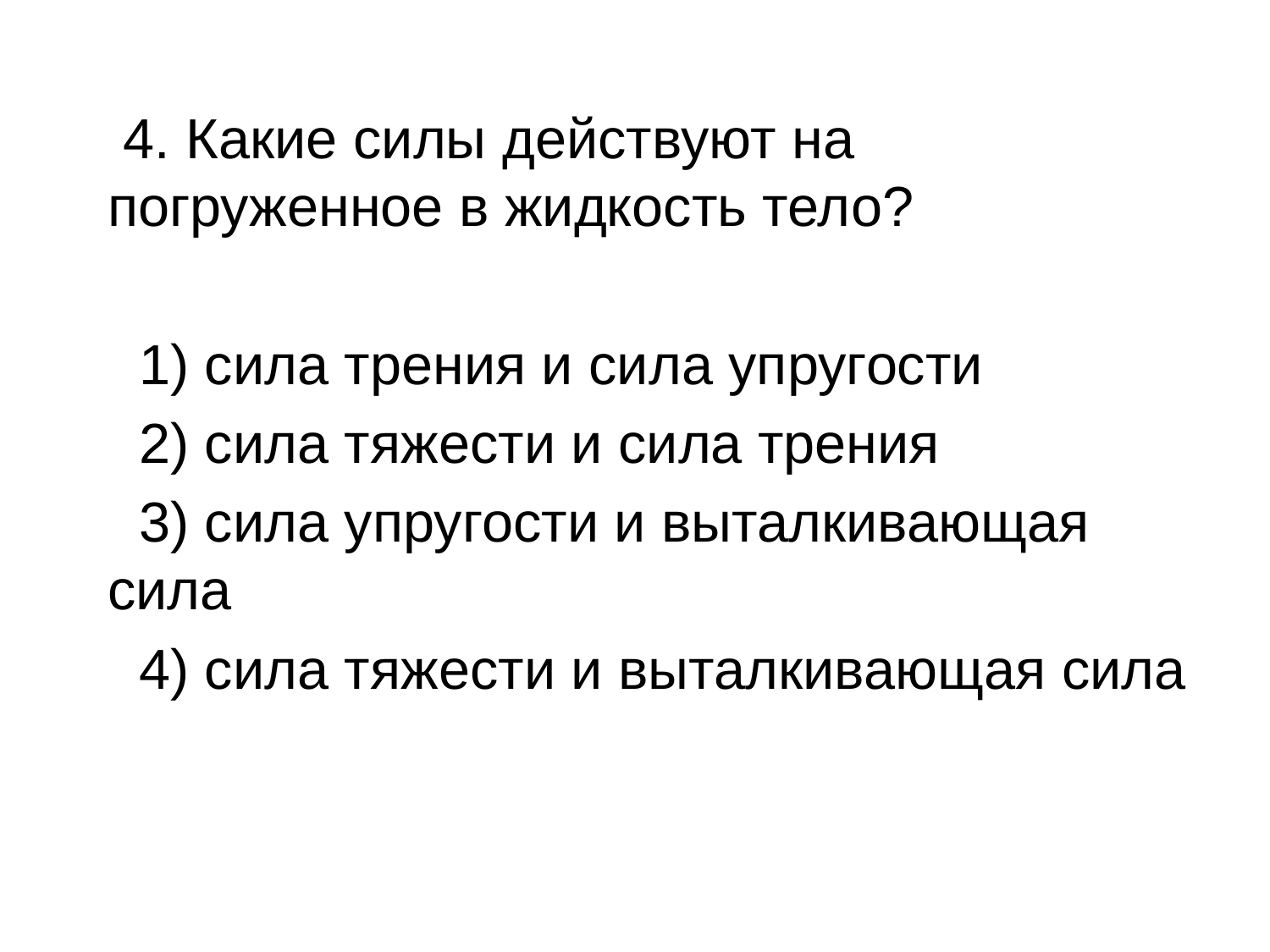

4. Какие силы действуют на погруженное в жидкость тело?

  1) сила трения и сила упругости
  2) сила тяжести и сила трения
  3) сила упругости и выталкивающая сила
  4) сила тяжести и выталкивающая сила